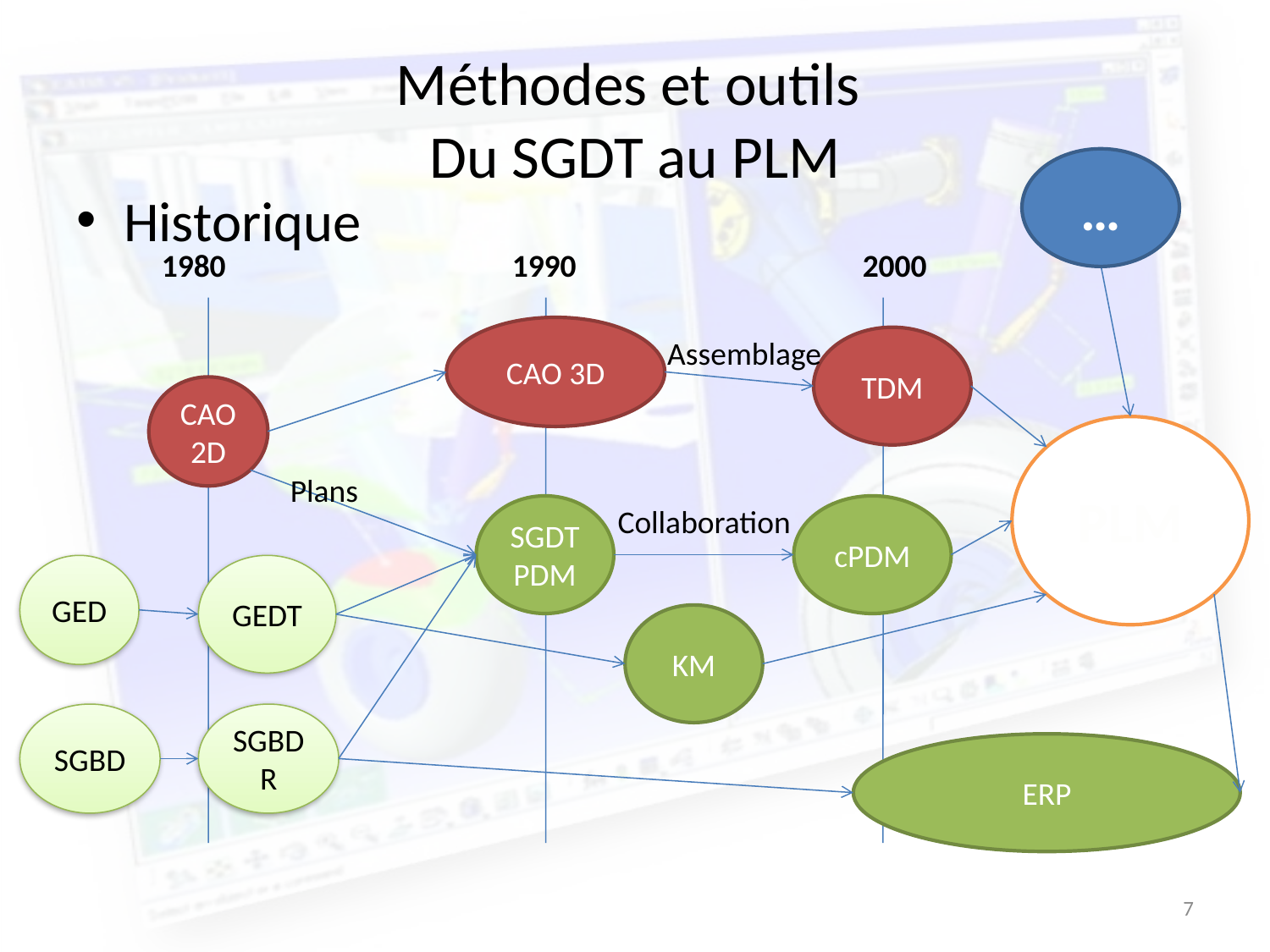

# Méthodes et outils Du SGDT au PLM
…
Historique

| 1980 | 1990 | 2000 |
| --- | --- | --- |
CAO 3D
Assemblage
TDM
CAO 2D
PLM
Plans
SGDT
PDM
Collaboration
cPDM
GED
GEDT
KM
SGBD
SGBD
R
ERP
7